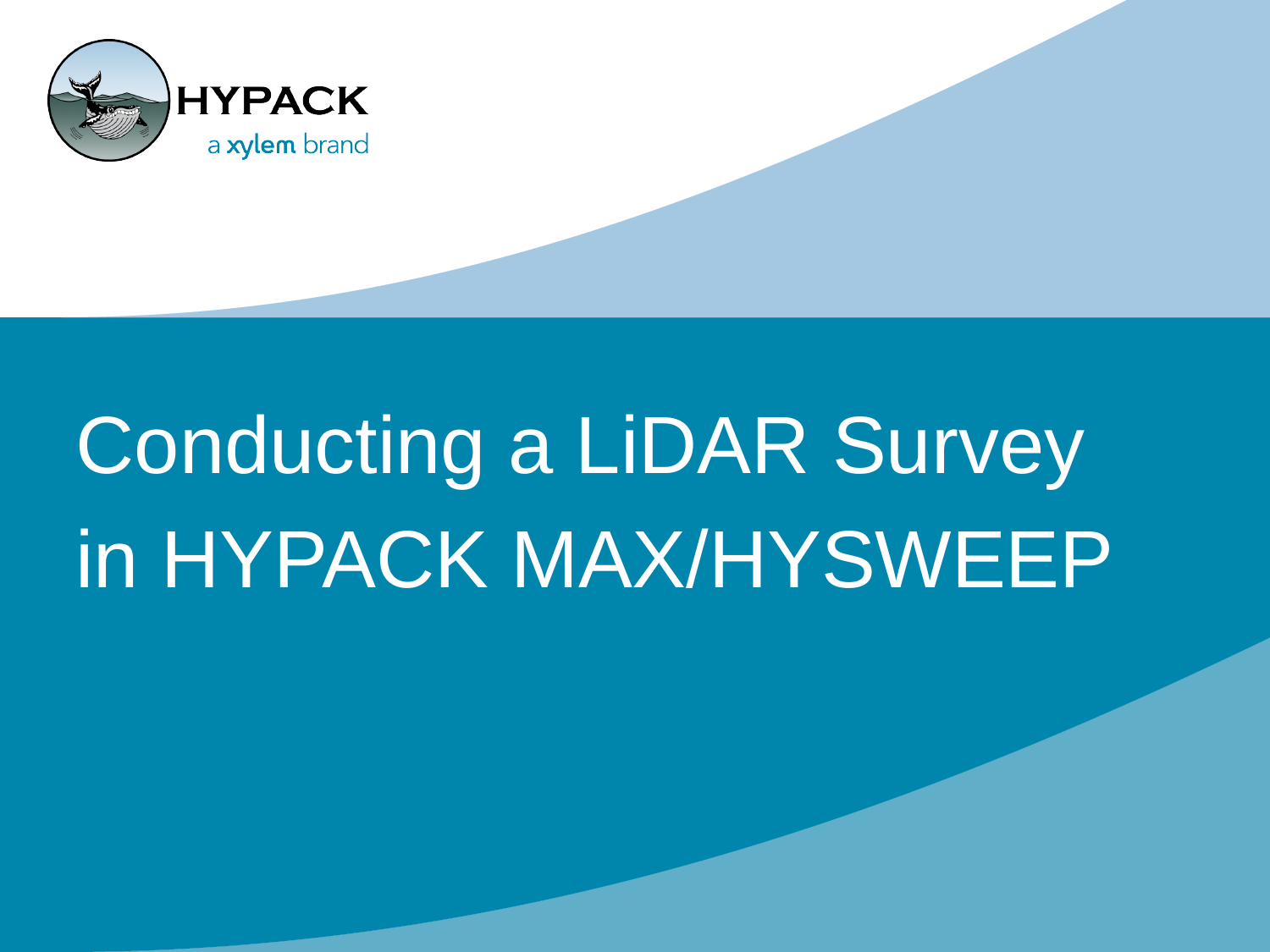

# Conducting a LiDAR Survey in HYPACK MAX/HYSWEEP